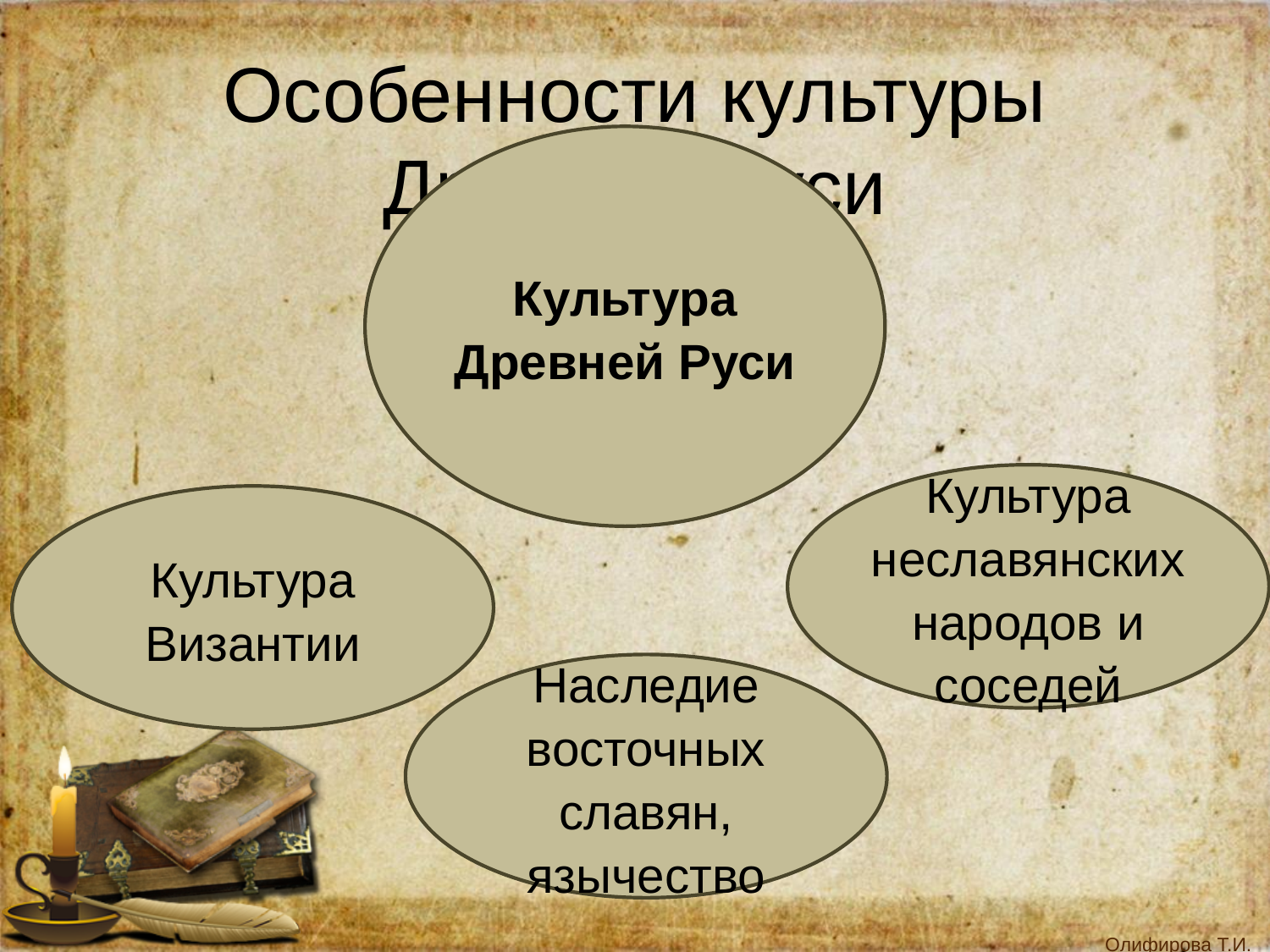

# Особенности культуры Древней Руси
Культура Древней Руси
Культура неславянских народов и соседей
Культура Византии
Наследие восточных славян, язычество